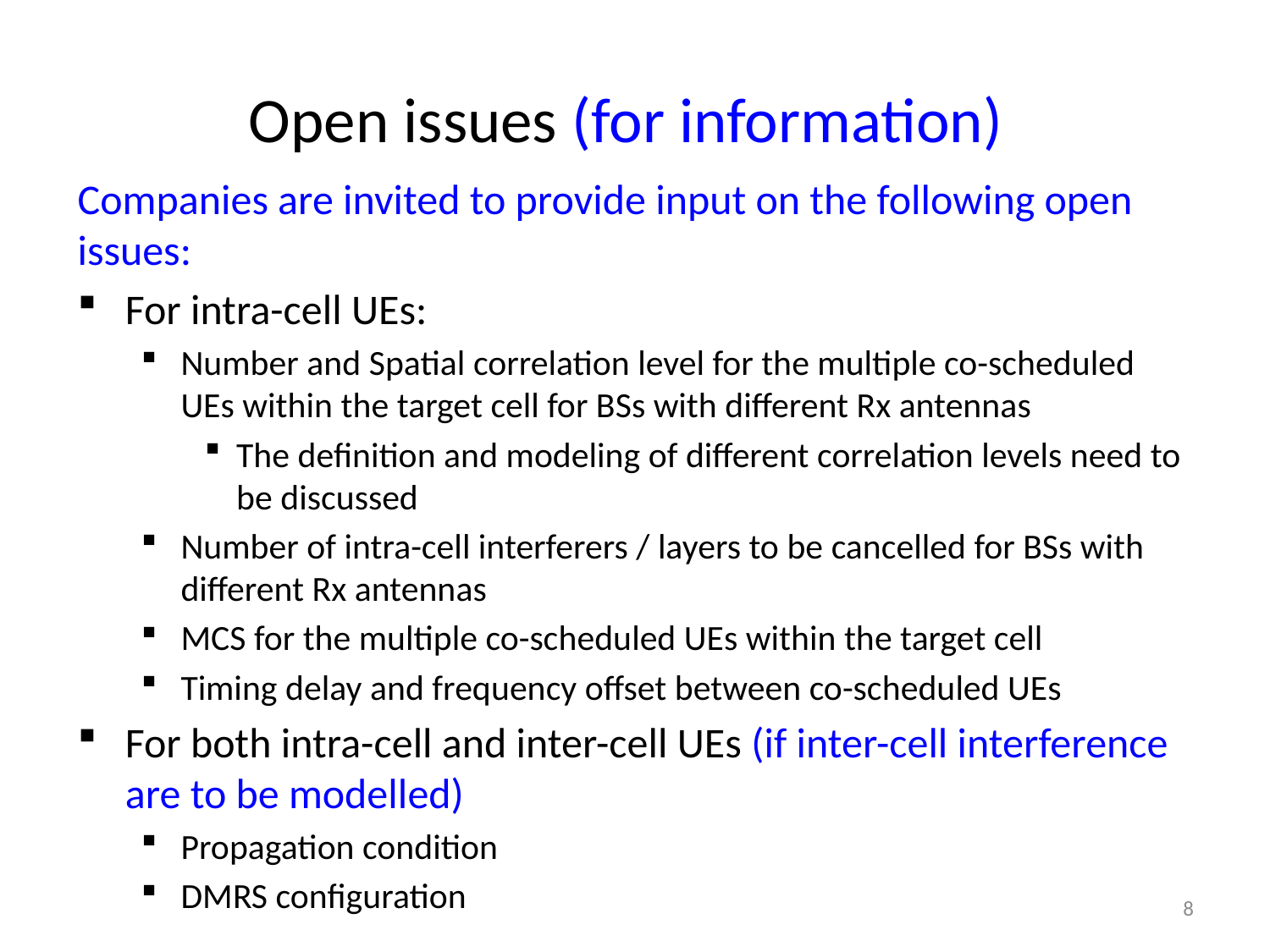

# Open issues (for information)
Companies are invited to provide input on the following open issues:
For intra-cell UEs:
Number and Spatial correlation level for the multiple co-scheduled UEs within the target cell for BSs with different Rx antennas
The definition and modeling of different correlation levels need to be discussed
Number of intra-cell interferers / layers to be cancelled for BSs with different Rx antennas
MCS for the multiple co-scheduled UEs within the target cell
Timing delay and frequency offset between co-scheduled UEs
For both intra-cell and inter-cell UEs (if inter-cell interference are to be modelled)
Propagation condition
DMRS configuration

8